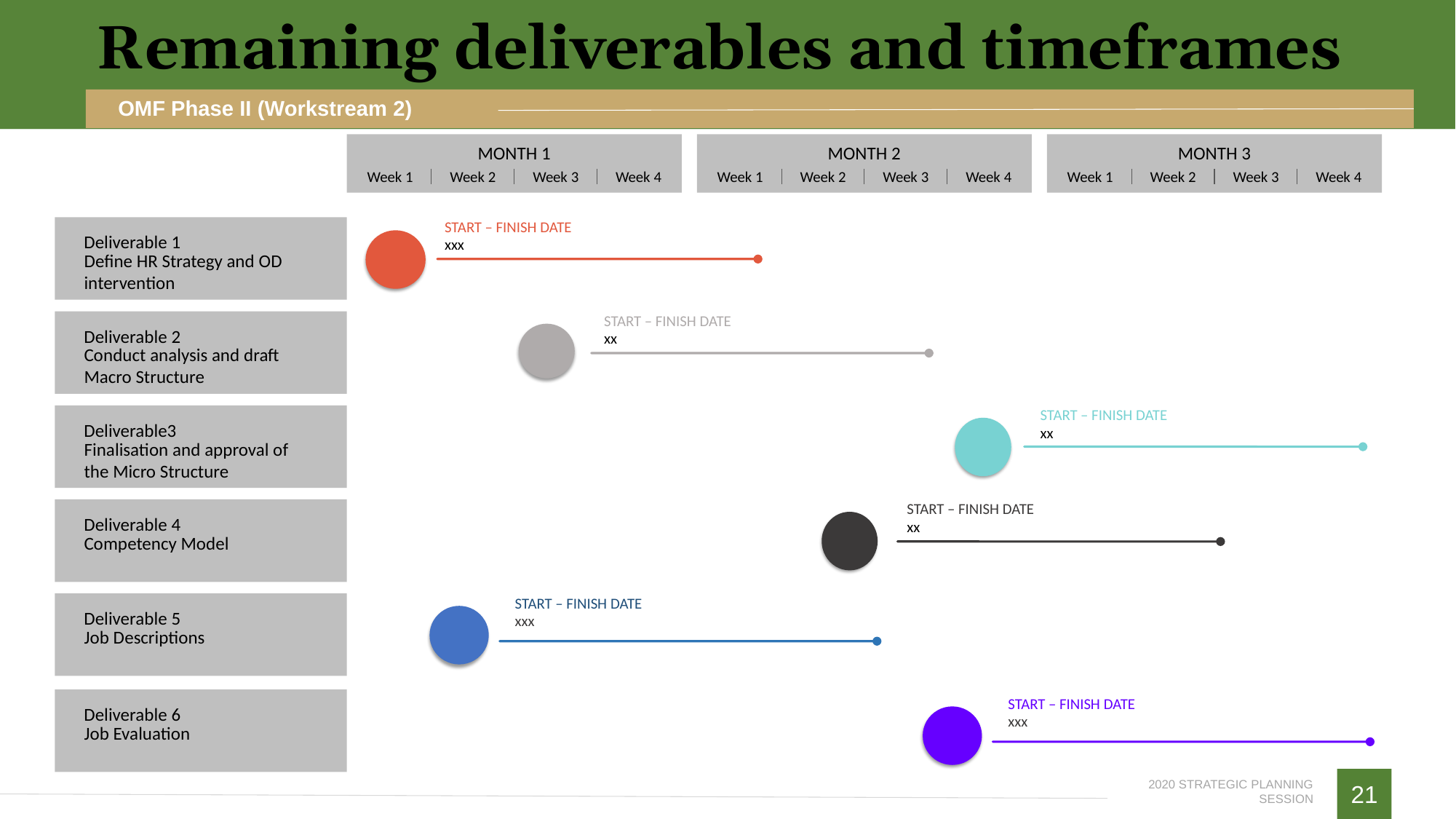

Remaining deliverables and timeframes

OMF Phase II (Workstream 2)

MONTH 1
Week 1
Week 2
Week 3
Week 4

MONTH 2
Week 1
Week 2
Week 3
Week 4

MONTH 3
Week 1
Week 2
Week 3
Week 4

START – FINISH DATE
xxx

Deliverable 1
Define HR Strategy and OD intervention

Deliverable 2
Conduct analysis and draft Macro Structure
START – FINISH DATE
xx

Deliverable3
Finalisation and approval of the Micro Structure
START – FINISH DATE
xx

Deliverable 4
Competency Model
START – FINISH DATE
xx

Deliverable 5
Job Descriptions
START – FINISH DATE
xxx

START – FINISH DATE
xxx

Deliverable 6
Job Evaluation